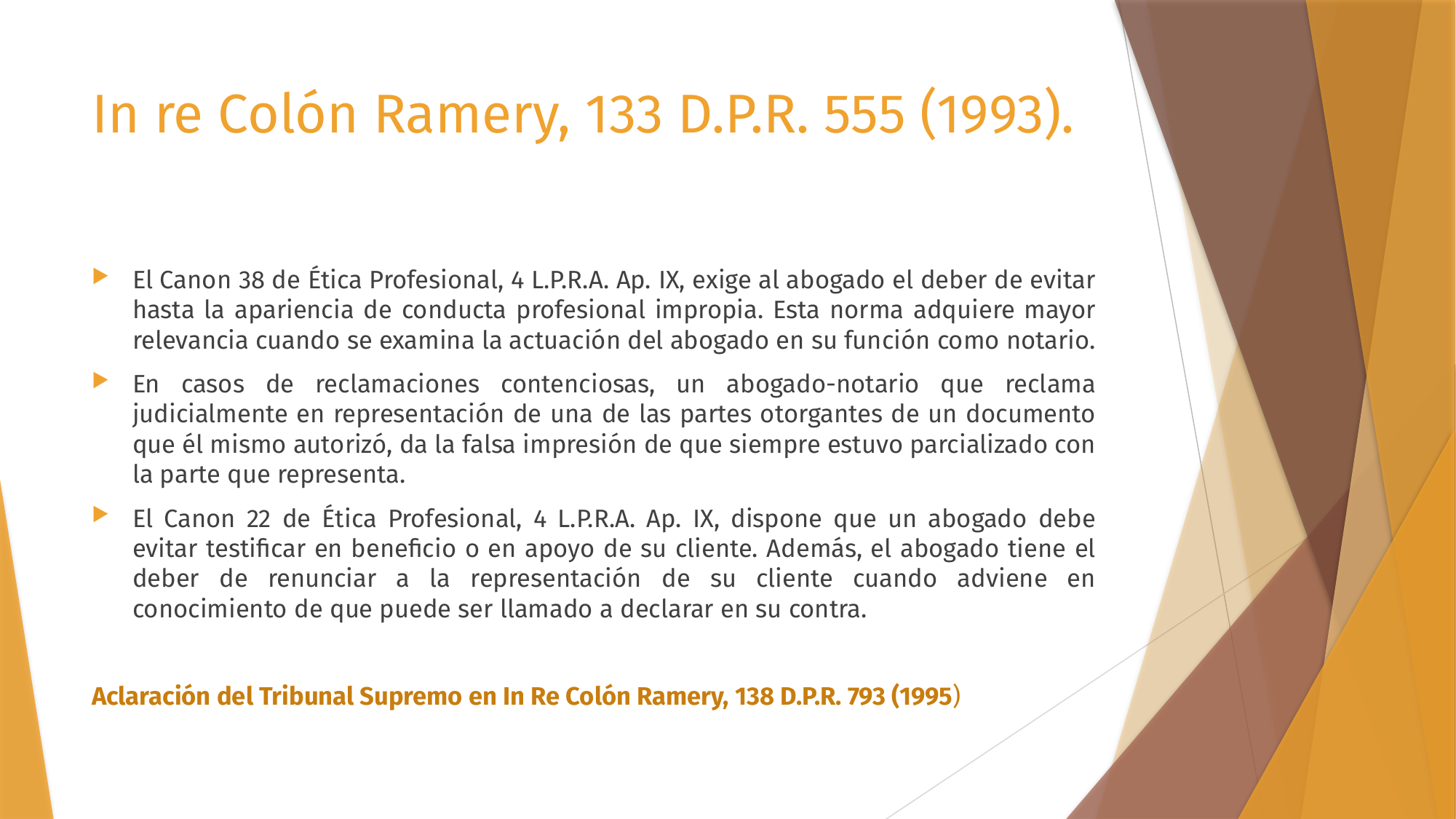

# In re Colón Ramery, 133 D.P.R. 555 (1993).
El Canon 38 de Ética Profesional, 4 L.P.R.A. Ap. IX, exige al abogado el deber de evitar hasta la apariencia de conducta profesional impropia. Esta norma adquiere mayor relevancia cuando se examina la actuación del abogado en su función como notario.
En casos de reclamaciones contenciosas, un abogado-notario que reclama judicialmente en representación de una de las partes otorgantes de un documento que él mismo autorizó, da la falsa impresión de que siempre estuvo parcializado con la parte que representa.
El Canon 22 de Ética Profesional, 4 L.P.R.A. Ap. IX, dispone que un abogado debe evitar testificar en beneficio o en apoyo de su cliente. Además, el abogado tiene el deber de renunciar a la representación de su cliente cuando adviene en conocimiento de que puede ser llamado a declarar en su contra.

Aclaración del Tribunal Supremo en In Re Colón Ramery, 138 D.P.R. 793 (1995)